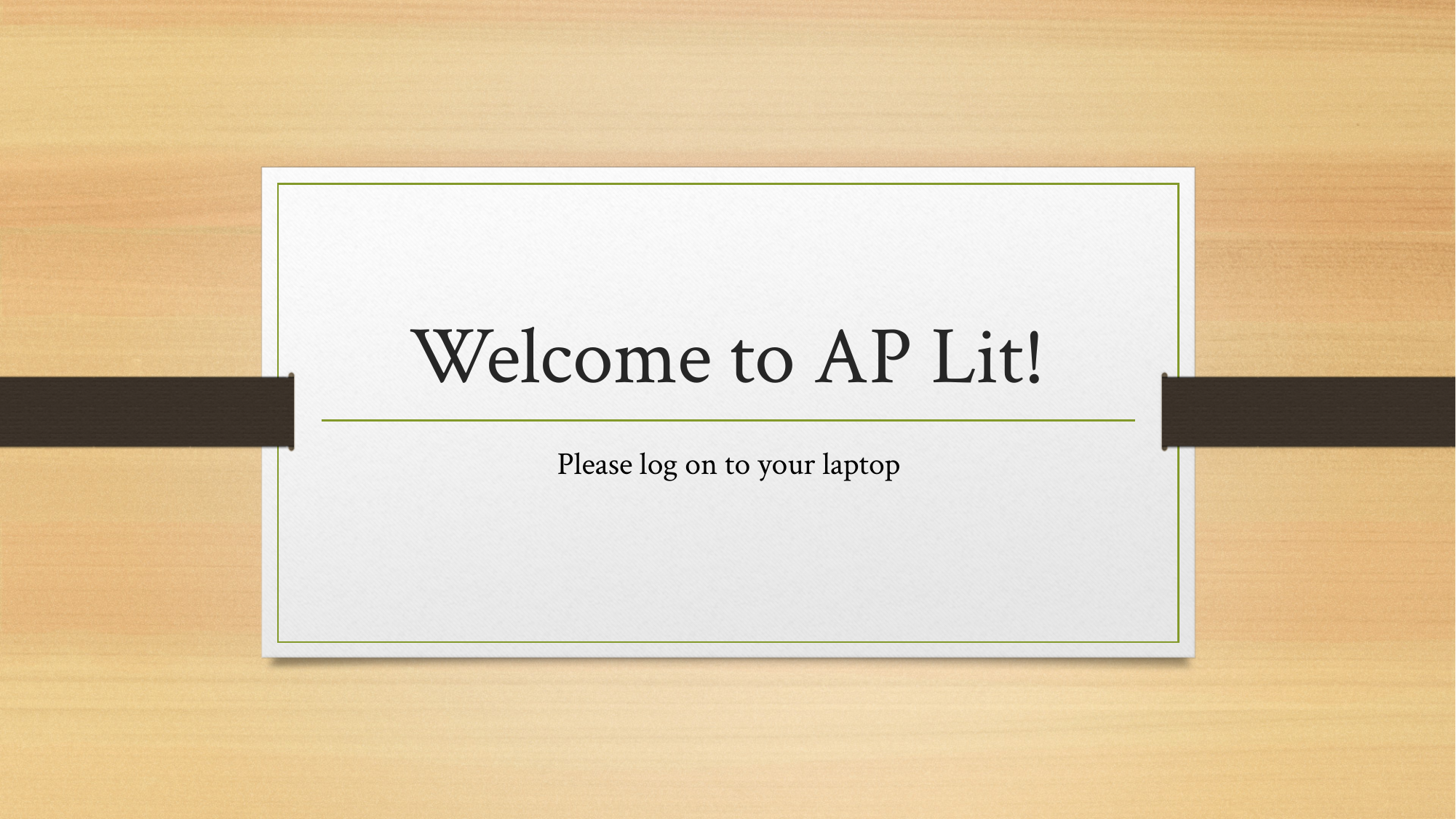

# Welcome to AP Lit!
Please log on to your laptop